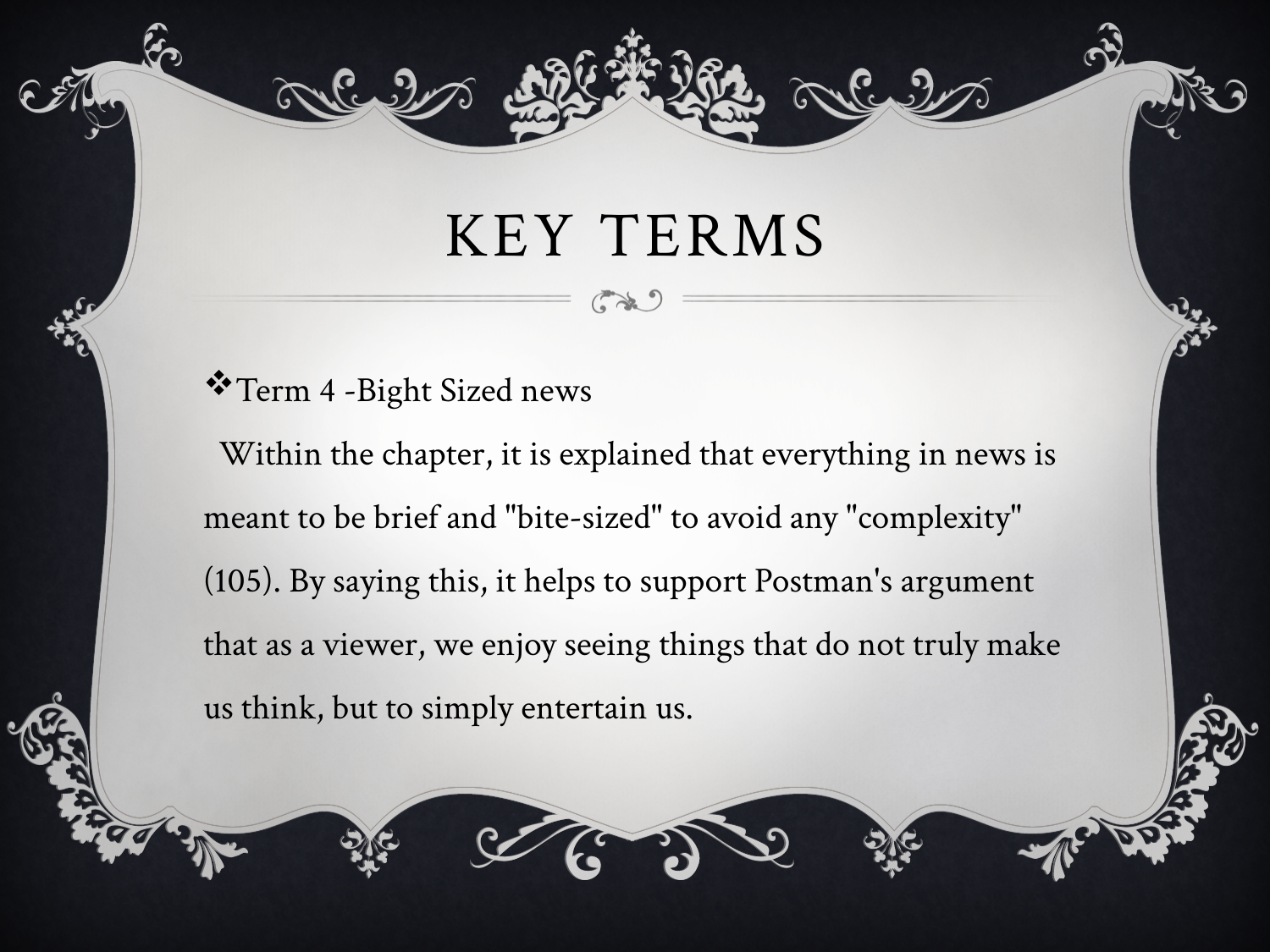

# Key terms
Term 4 -Bight Sized news
  Within the chapter, it is explained that everything in news is meant to be brief and "bite-sized" to avoid any "complexity" (105). By saying this, it helps to support Postman's argument that as a viewer, we enjoy seeing things that do not truly make us think, but to simply entertain us.